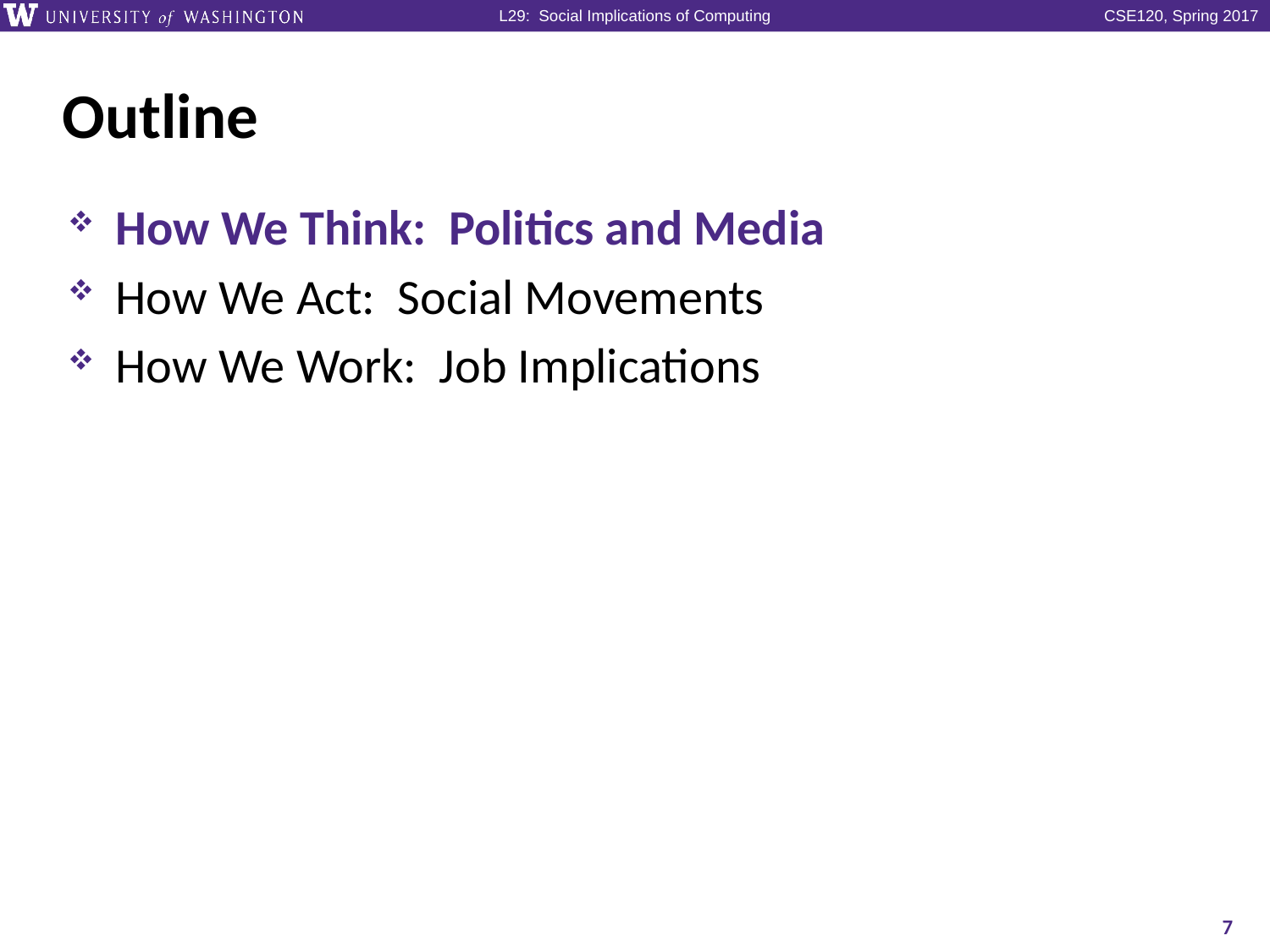

# Outline
How We Think:  Politics and Media
How We Act:  Social Movements
How We Work:  Job Implications
7